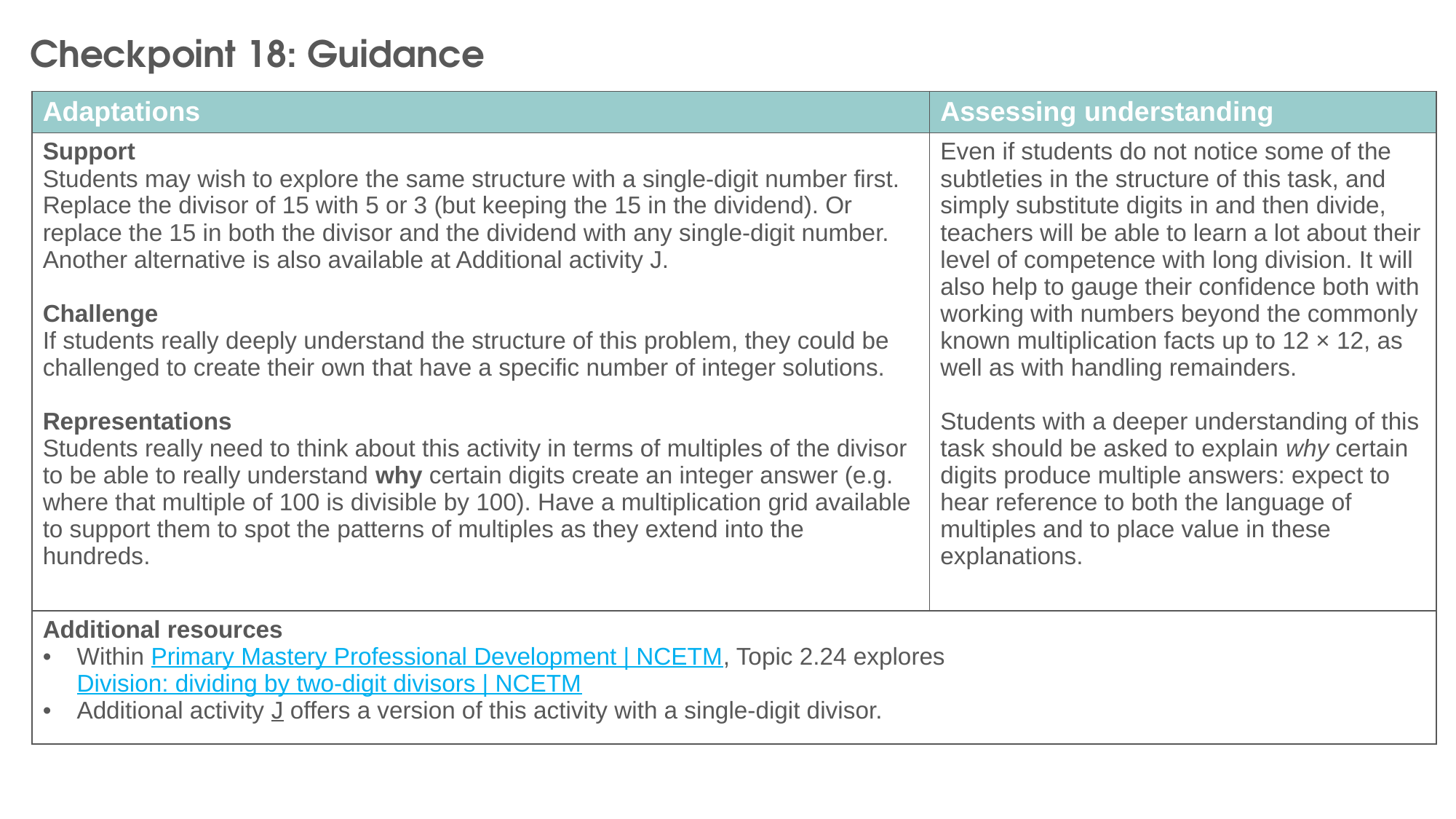

Checkpoint 18: Guidance
| Adaptations | Assessing understanding |
| --- | --- |
| Support Students may wish to explore the same structure with a single-digit number first. Replace the divisor of 15 with 5 or 3 (but keeping the 15 in the dividend). Or replace the 15 in both the divisor and the dividend with any single-digit number. Another alternative is also available at Additional activity J. Challenge If students really deeply understand the structure of this problem, they could be challenged to create their own that have a specific number of integer solutions. Representations Students really need to think about this activity in terms of multiples of the divisor to be able to really understand why certain digits create an integer answer (e.g. where that multiple of 100 is divisible by 100). Have a multiplication grid available to support them to spot the patterns of multiples as they extend into the hundreds. | Even if students do not notice some of the subtleties in the structure of this task, and simply substitute digits in and then divide, teachers will be able to learn a lot about their level of competence with long division. It will also help to gauge their confidence both with working with numbers beyond the commonly known multiplication facts up to 12 × 12, as well as with handling remainders. Students with a deeper understanding of this task should be asked to explain why certain digits produce multiple answers: expect to hear reference to both the language of multiples and to place value in these explanations. |
| Additional resources Within Primary Mastery Professional Development | NCETM, Topic 2.24 explores Division: dividing by two-digit divisors | NCETM Additional activity J offers a version of this activity with a single-digit divisor. |  |